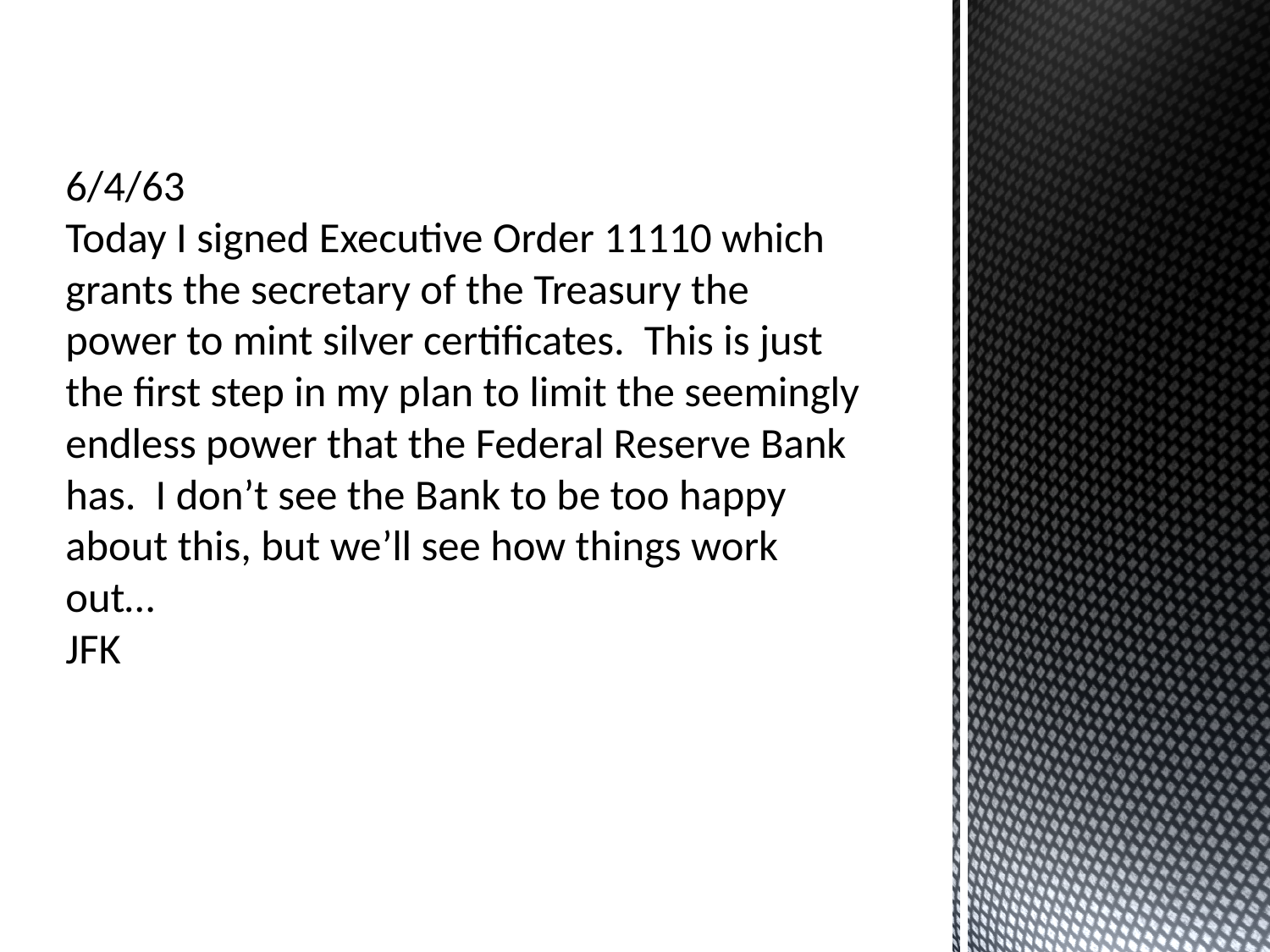

# 6/4/63 Today I signed Executive Order 11110 which grants the secretary of the Treasury the power to mint silver certificates.  This is just the first step in my plan to limit the seemingly endless power that the Federal Reserve Bank has.  I don’t see the Bank to be too happy about this, but we’ll see how things work out… JFK